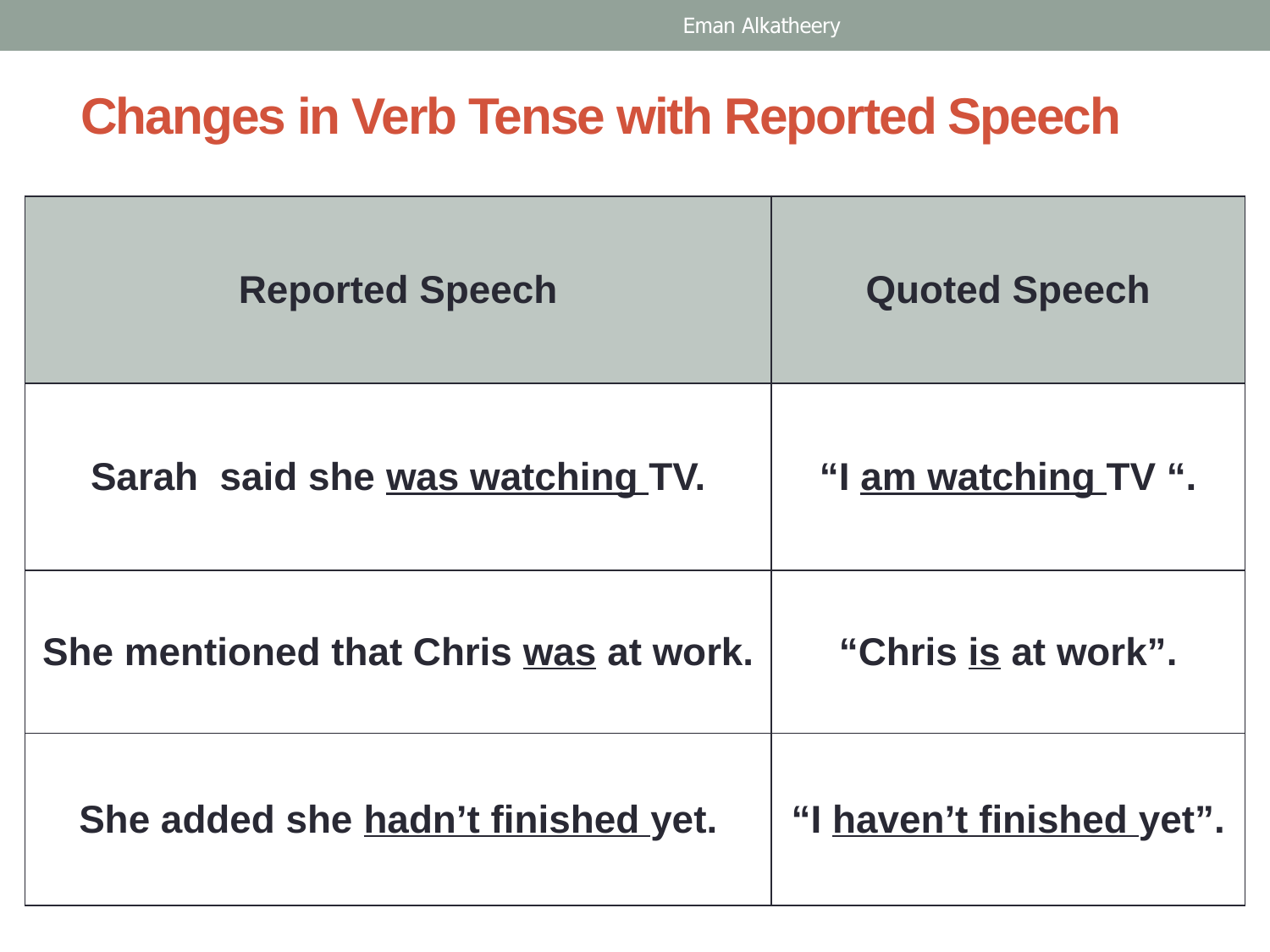

Eman Alkatheery
# Changes in Verb Tense with Reported Speech
| Reported Speech | Quoted Speech |
| --- | --- |
| Sarah said she was watching TV. | “I am watching TV “. |
| She mentioned that Chris was at work. | “Chris is at work”. |
| She added she hadn’t finished yet. | “I haven’t finished yet”. |